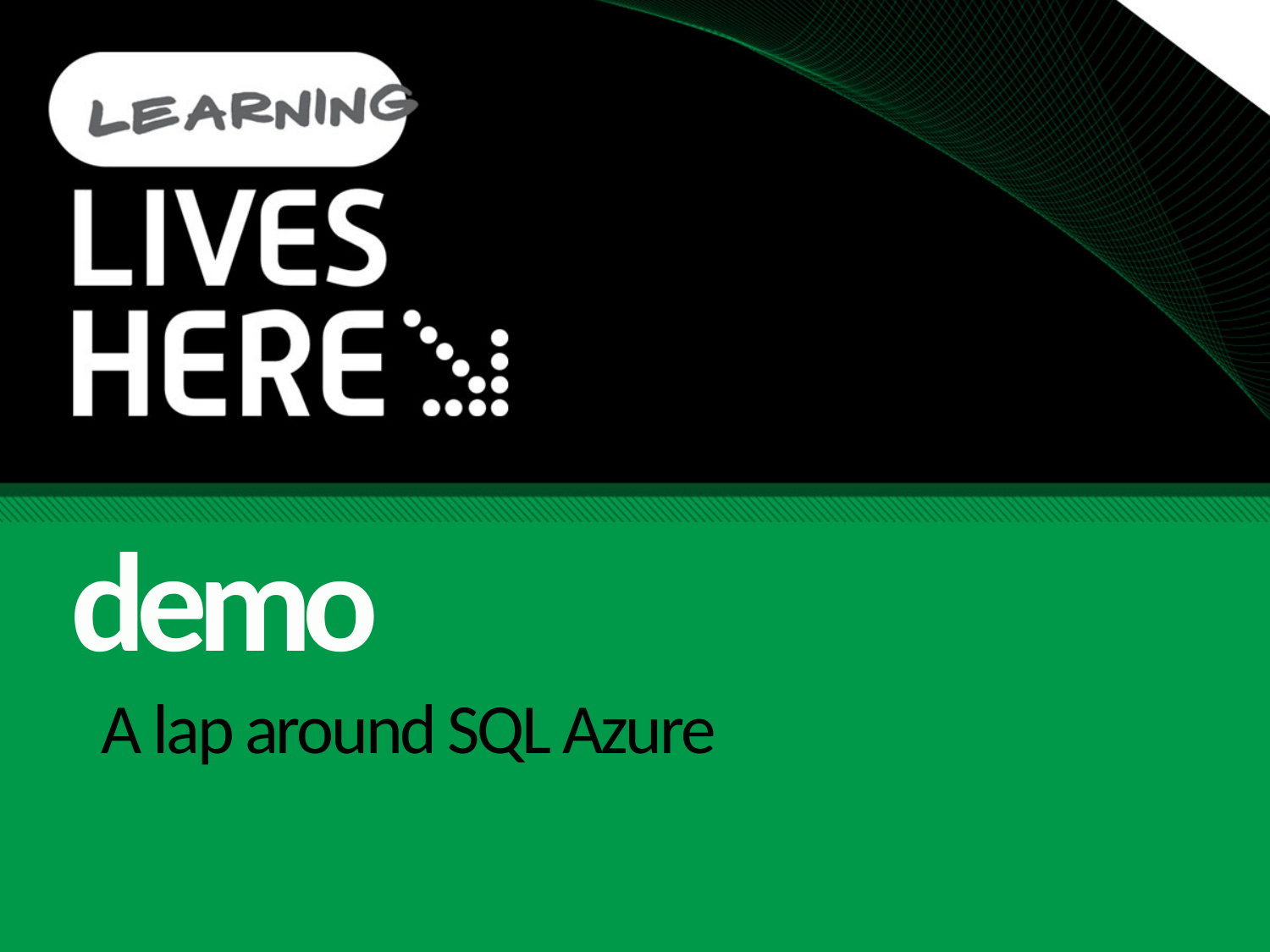

demo
# A lap around SQL Azure